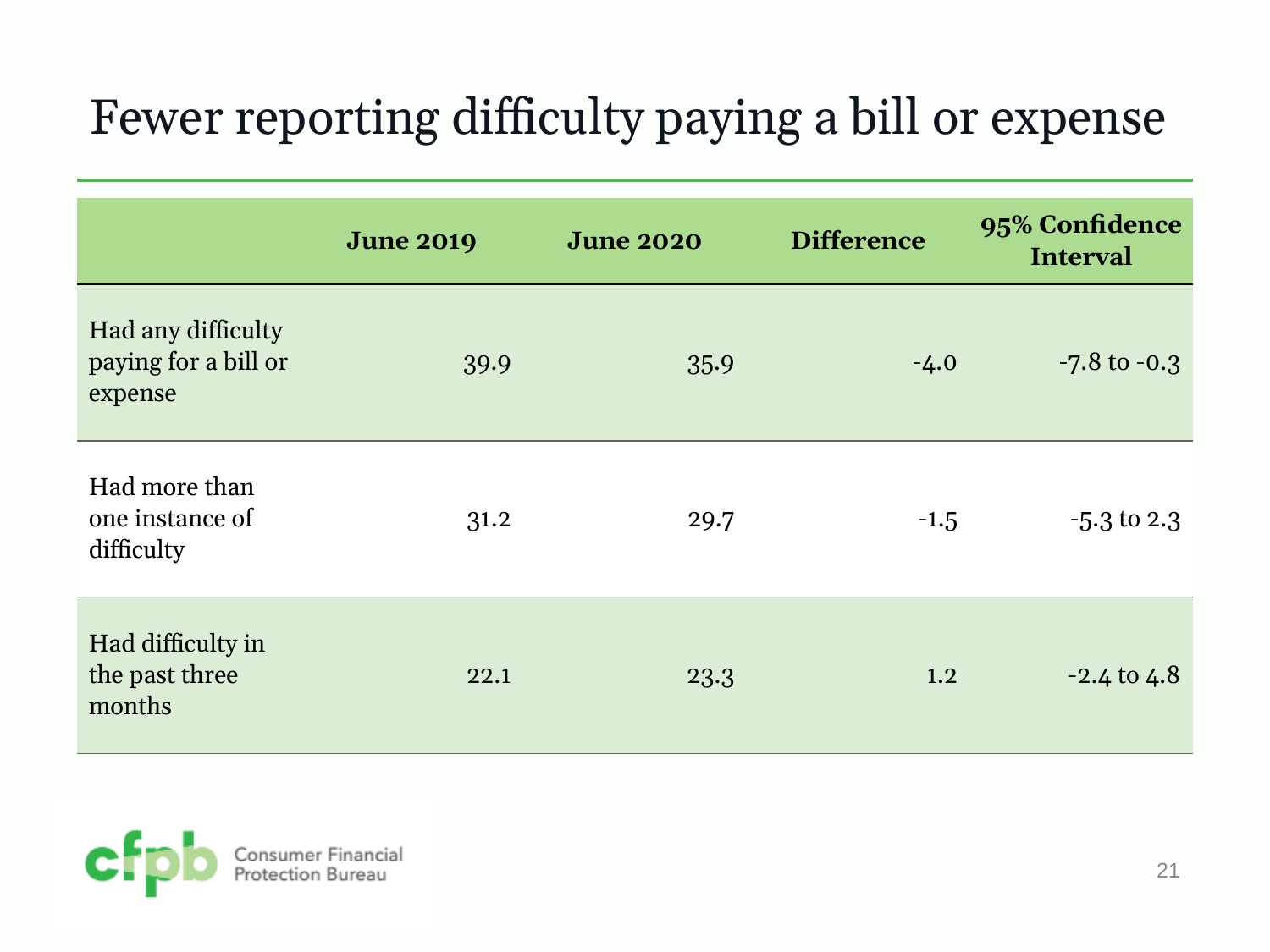

# Fewer reporting difficulty paying a bill or expense
|  | June 2019 | June 2020 | Difference | 95% Confidence Interval |
| --- | --- | --- | --- | --- |
| Had any difficulty paying for a bill or expense | 39.9 | 35.9 | -4.0 | -7.8 to -0.3 |
| Had more than one instance of difficulty | 31.2 | 29.7 | -1.5 | -5.3 to 2.3 |
| Had difficulty in the past three months | 22.1 | 23.3 | 1.2 | -2.4 to 4.8 |

21